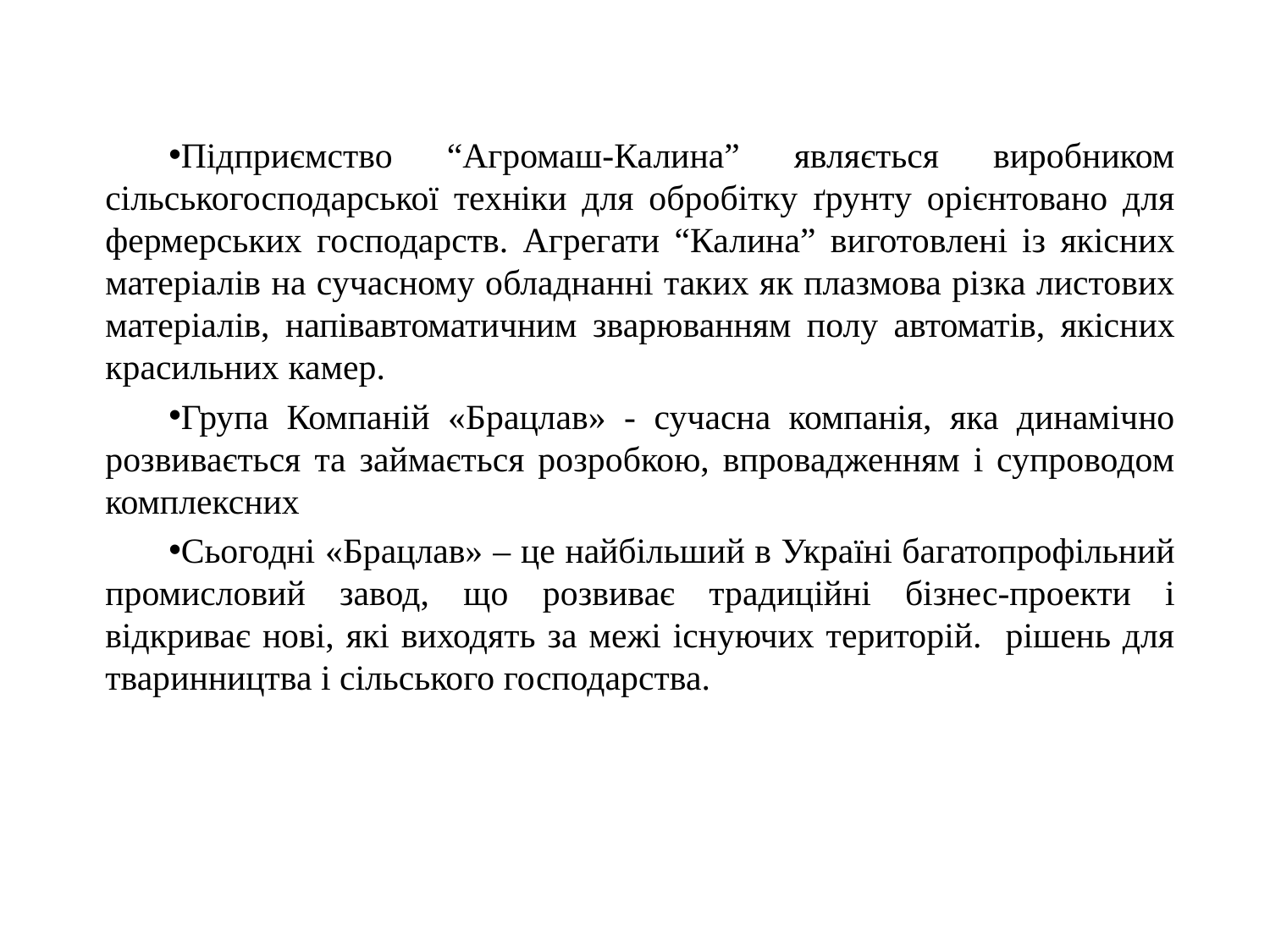

Підприємство “Агромаш-Калина” являється виробником сільськогосподарської техніки для обробітку ґрунту орієнтовано для фермерських господарств. Агрегати “Калина” виготовлені із якісних матеріалів на сучасному обладнанні таких як плазмова різка листових матеріалів, напівавтоматичним зварюванням полу автоматів, якісних красильних камер.
Група Компаній «Брацлав» - сучасна компанія, яка динамічно розвивається та займається розробкою, впровадженням і супроводом комплексних
Сьогодні «Брацлав» – це найбільший в Україні багатопрофільний промисловий завод, що розвиває традиційні бізнес-проекти і відкриває нові, які виходять за межі існуючих територій.  рішень для тваринництва і сільського господарства.